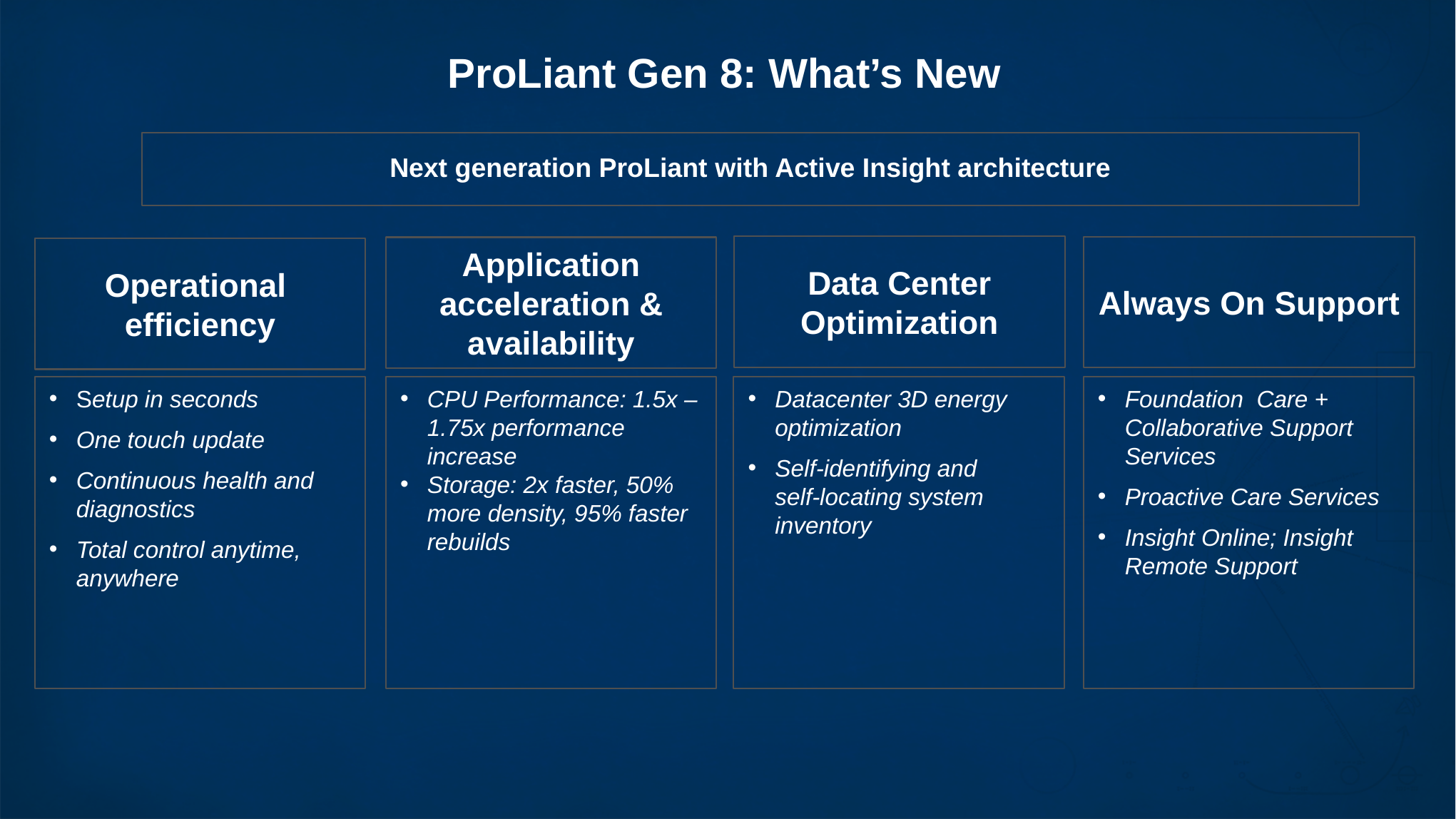

ProLiant Gen 8: What’s New
Next generation ProLiant with Active Insight architecture
Data Center Optimization
Always On Support
Application
acceleration & availability
Operational
efficiency

Setup in seconds
One touch update
Continuous health and diagnostics
Total control anytime, anywhere

CPU Performance: 1.5x – 1.75x performance increase
Storage: 2x faster, 50% more density, 95% faster rebuilds
Datacenter 3D energy optimization
Self-identifying and
self-locating system inventory
Foundation  Care + Collaborative Support Services
Proactive Care Services
Insight Online; Insight Remote Support